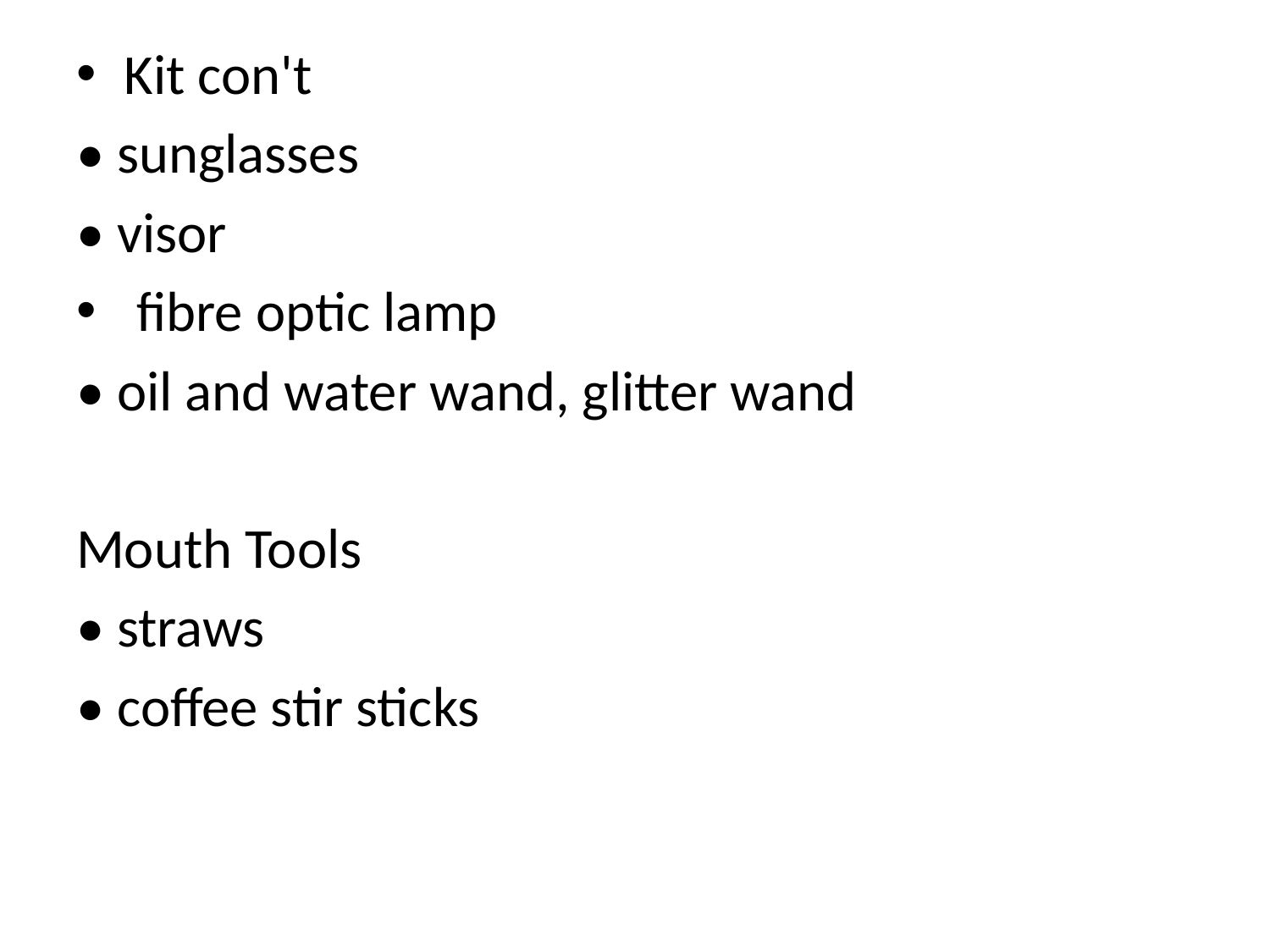

Kit con't
• sunglasses
• visor
 fibre optic lamp
• oil and water wand, glitter wand

Mouth Tools
• straws
• coffee stir sticks